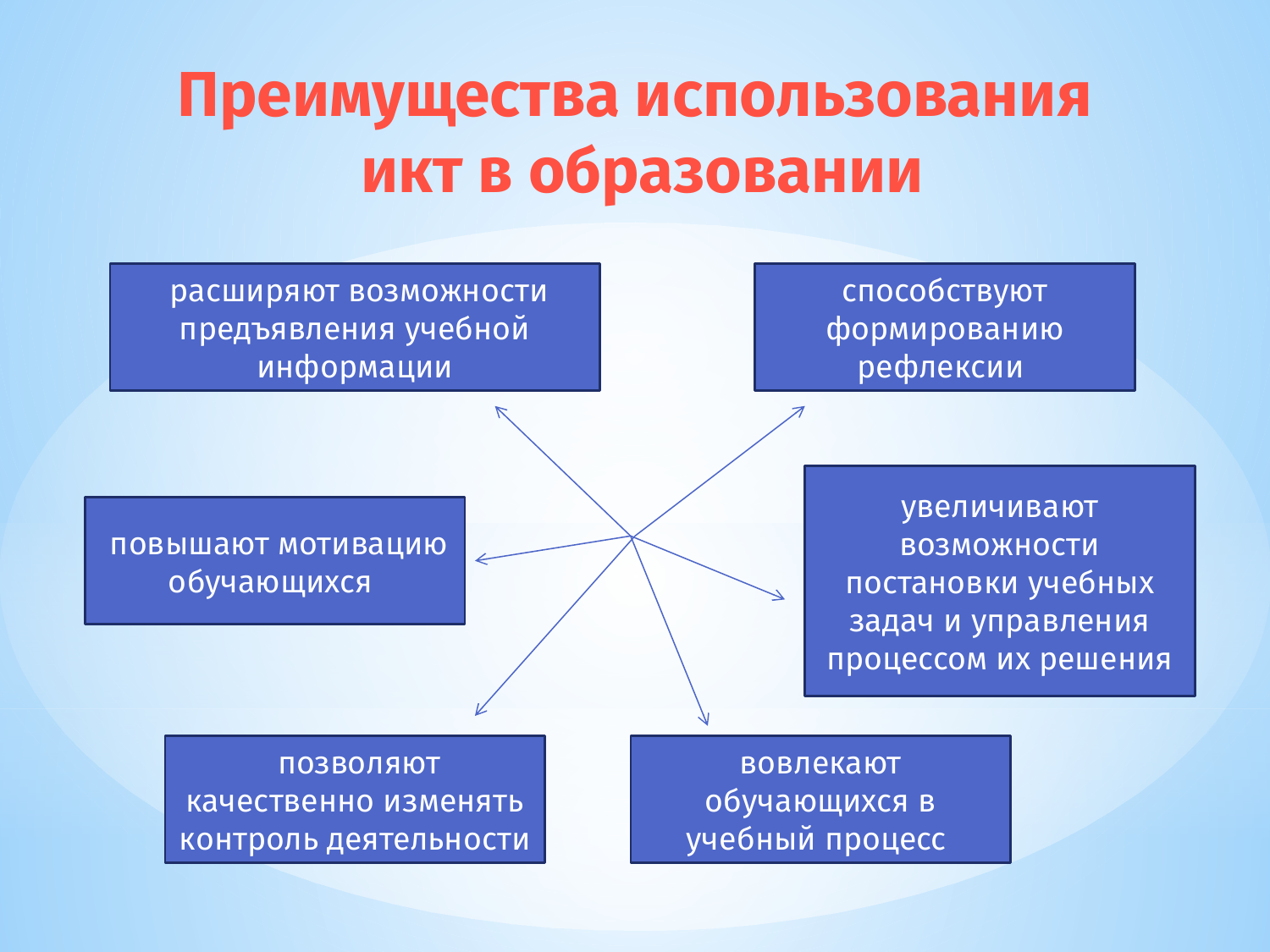

Преимущества использования
 икт в образовании
 расширяют возможности предъявления учебной информации
способствуют формированию рефлексии
увеличивают возможности постановки учебных задач и управления процессом их решения
 повышают мотивацию обучающихся
 позволяют качественно изменять контроль деятельности
вовлекают обучающихся в учебный процесс